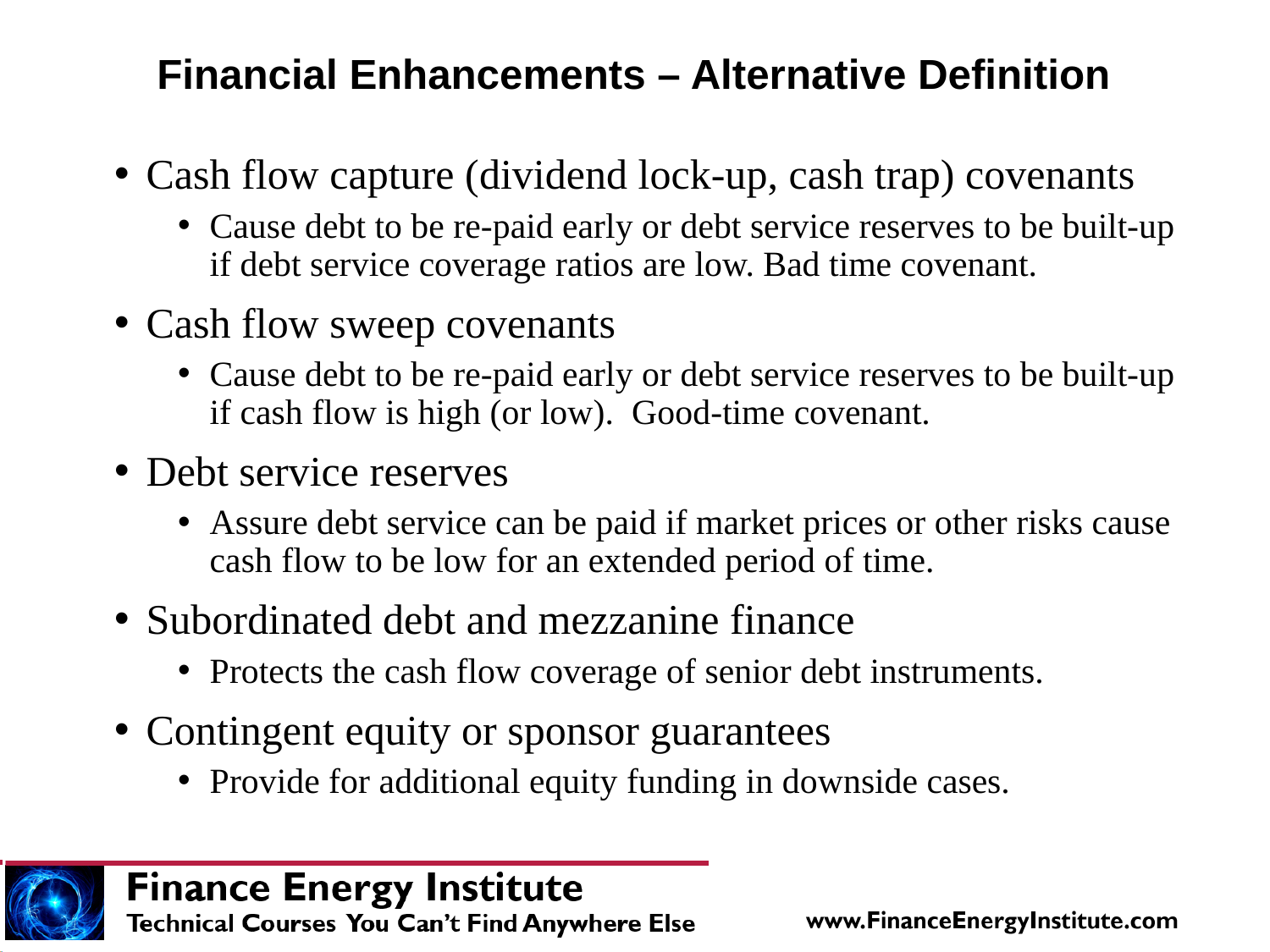

# Financial Enhancements – Alternative Definition
Cash flow capture (dividend lock-up, cash trap) covenants
Cause debt to be re-paid early or debt service reserves to be built-up if debt service coverage ratios are low. Bad time covenant.
Cash flow sweep covenants
Cause debt to be re-paid early or debt service reserves to be built-up if cash flow is high (or low).  Good-time covenant.
Debt service reserves
Assure debt service can be paid if market prices or other risks cause cash flow to be low for an extended period of time.
Subordinated debt and mezzanine finance
Protects the cash flow coverage of senior debt instruments.
Contingent equity or sponsor guarantees
Provide for additional equity funding in downside cases.